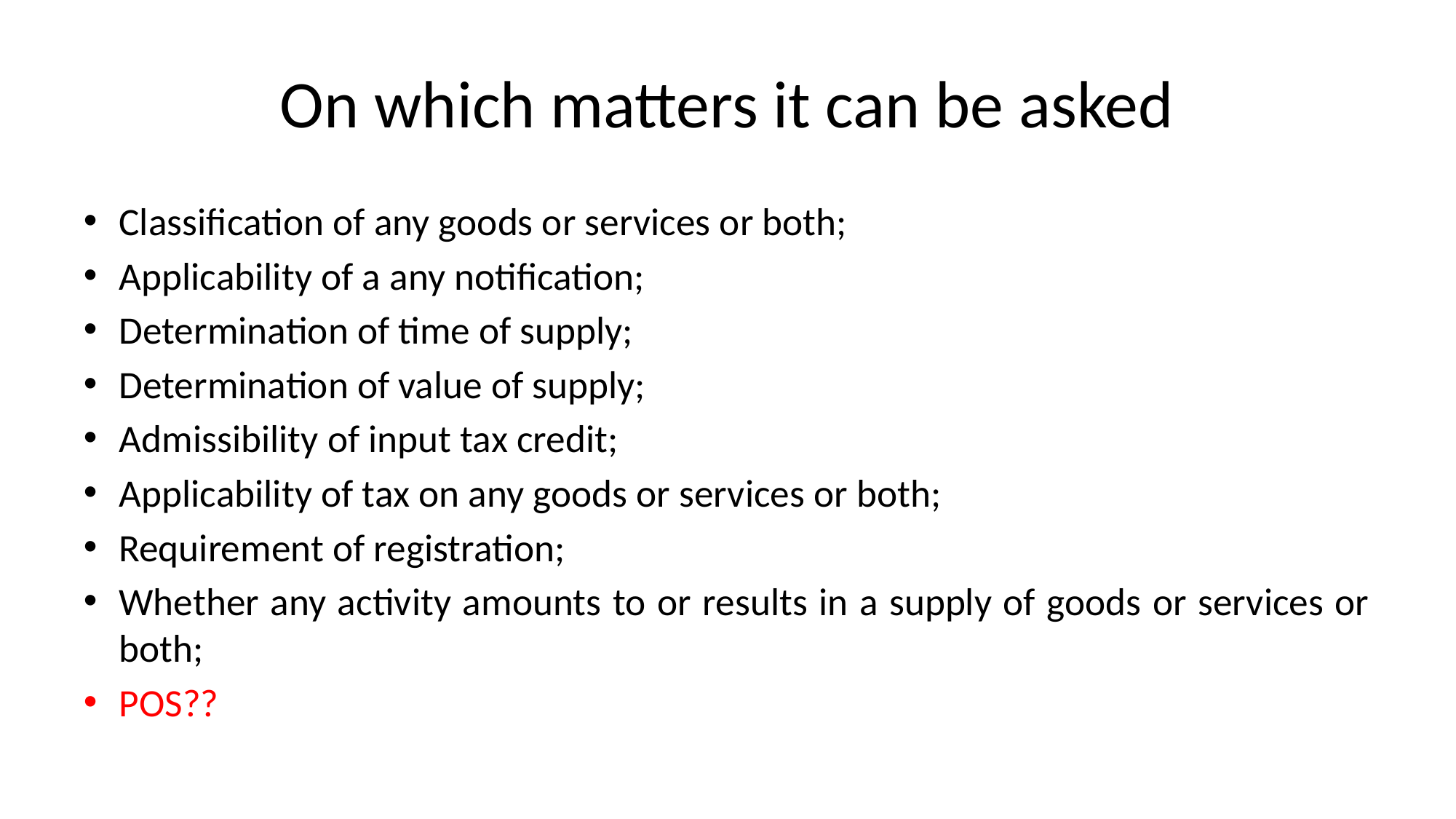

# On which matters it can be asked
Classification of any goods or services or both;
Applicability of a any notification;
Determination of time of supply;
Determination of value of supply;
Admissibility of input tax credit;
Applicability of tax on any goods or services or both;
Requirement of registration;
Whether any activity amounts to or results in a supply of goods or services or both;
POS??